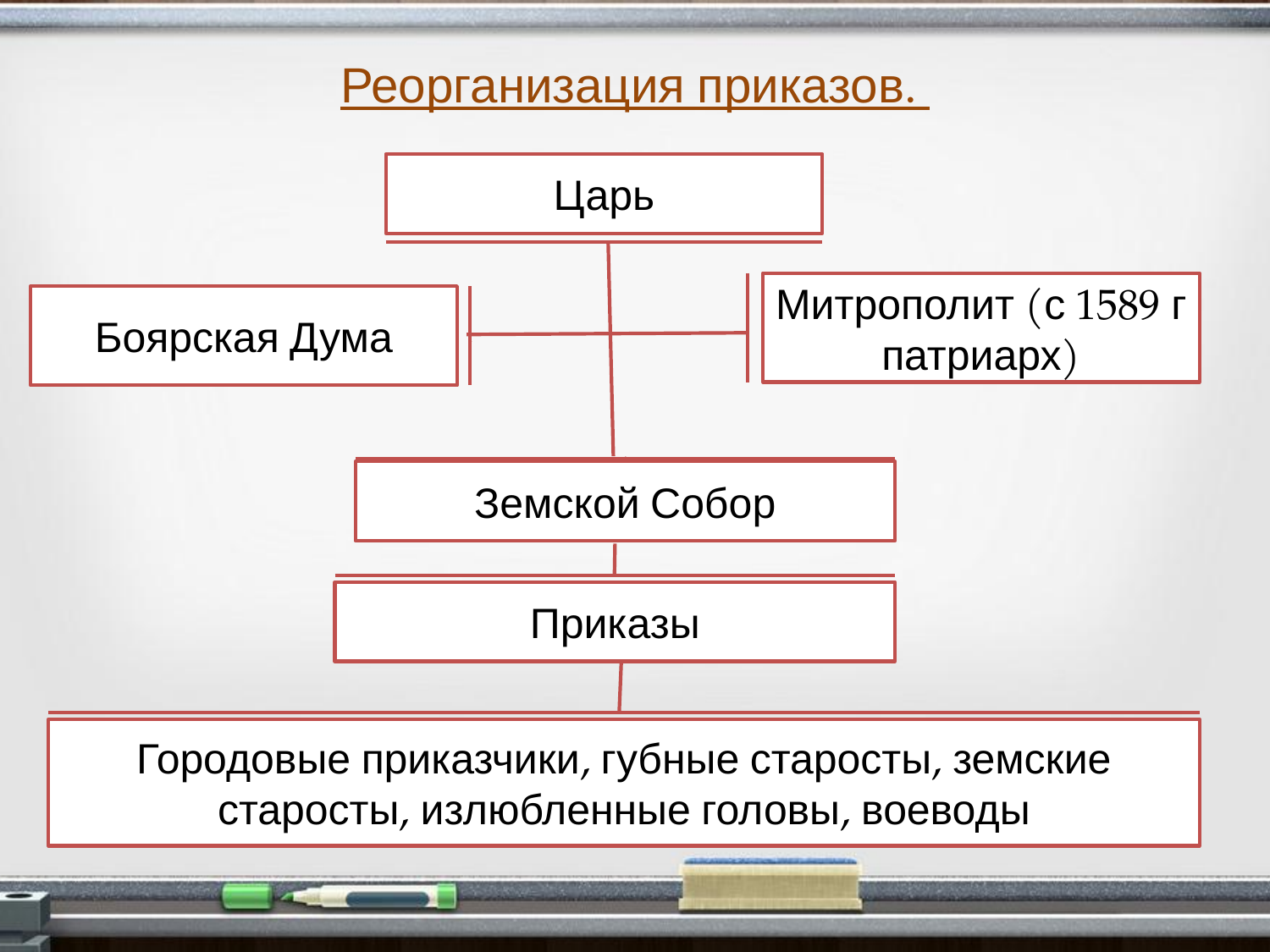

Царь
Реорганизация приказов.
Городовые приказчики, губные старосты, земские старосты, излюбленные головы, воеводы
Земской Собор
Митрополит (с 1589 г патриарх)
Боярская Дума
Приказы